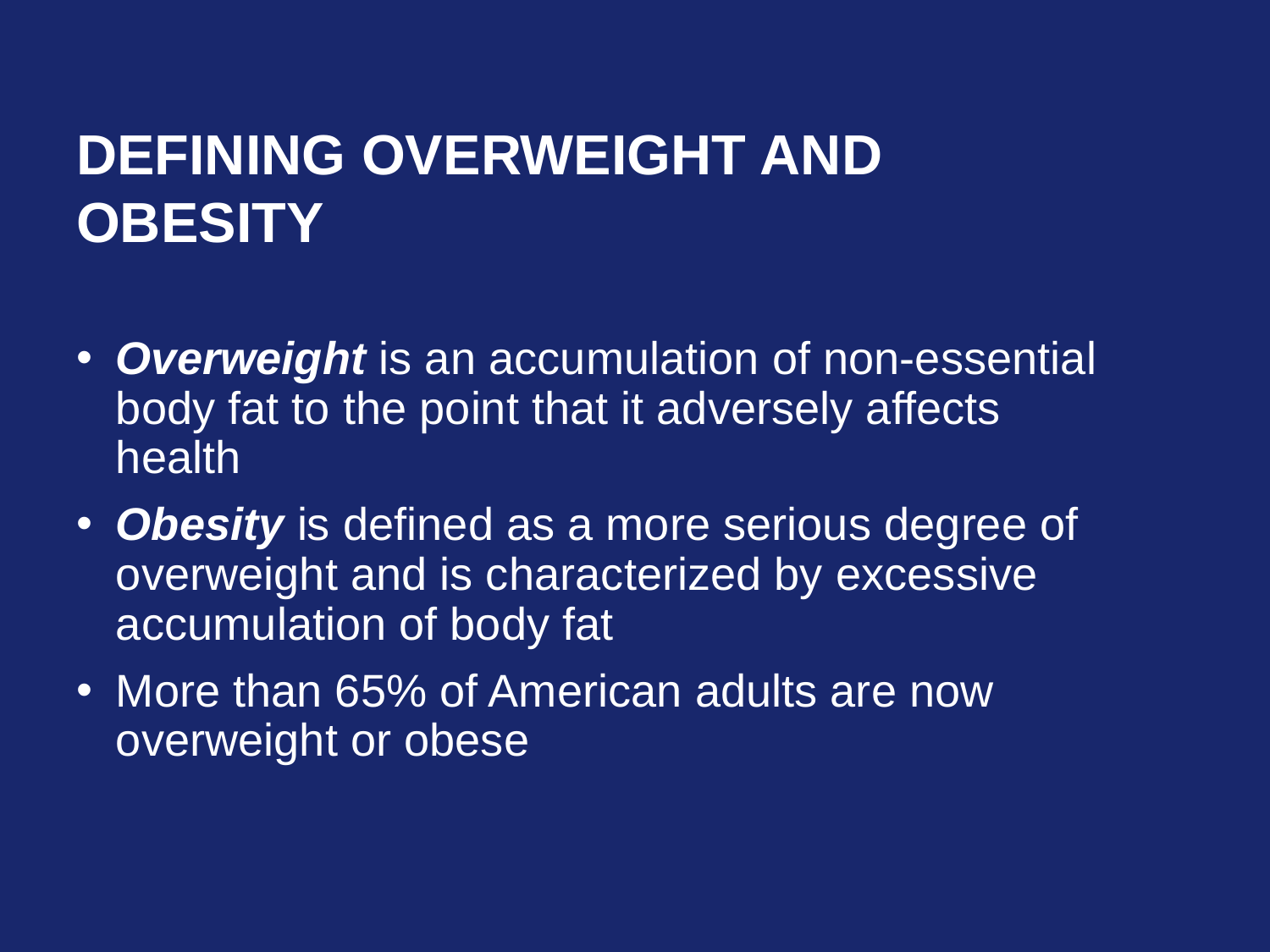

# Defining Overweight and Obesity
Overweight is an accumulation of non-essential body fat to the point that it adversely affects health
Obesity is defined as a more serious degree of overweight and is characterized by excessive accumulation of body fat
More than 65% of American adults are now overweight or obese